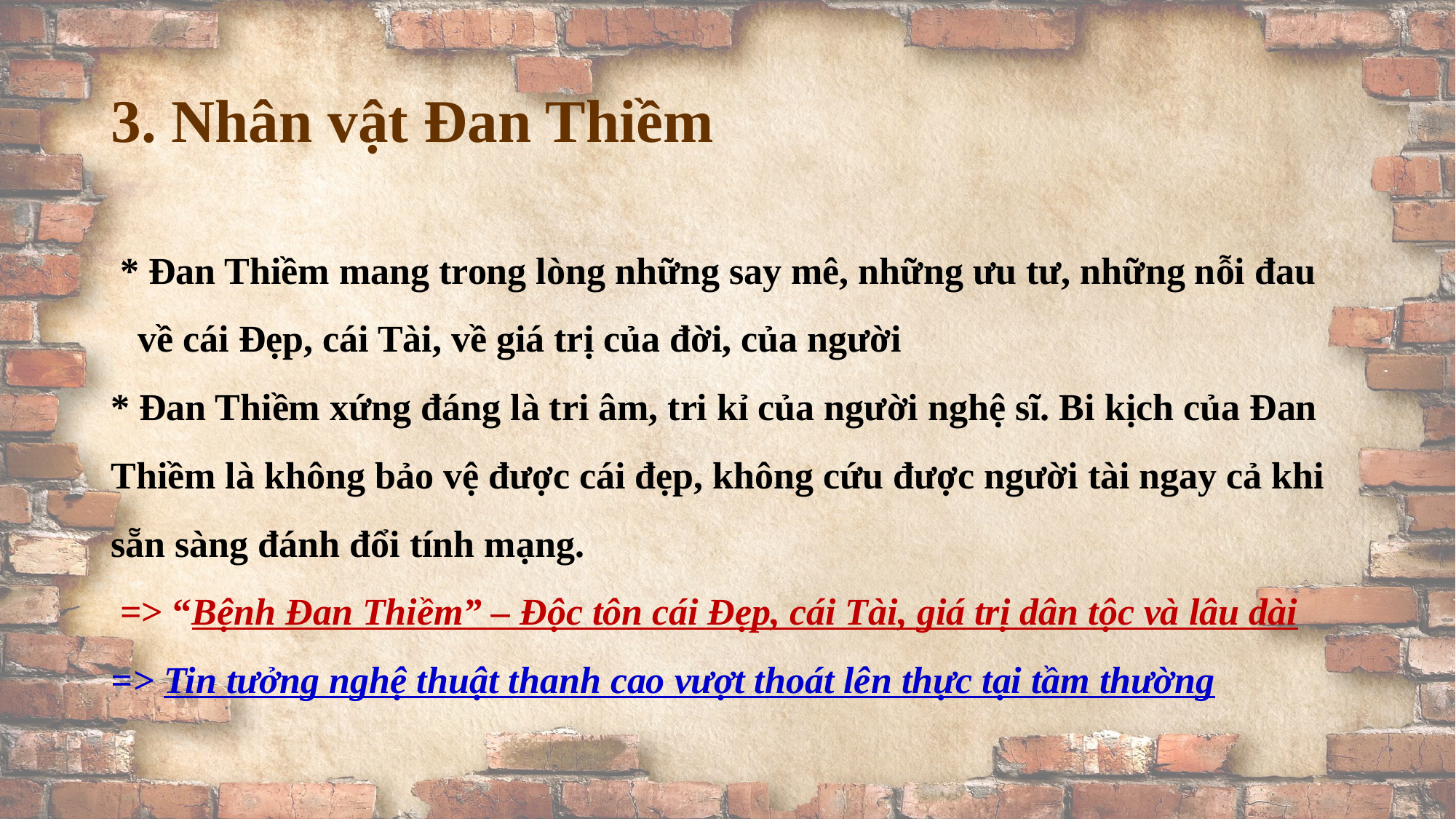

# 3. Nhân vật Đan Thiềm
 * Đan Thiềm mang trong lòng những say mê, những ưu tư, những nỗi đau về cái Đẹp, cái Tài, về giá trị của đời, của người
* Đan Thiềm xứng đáng là tri âm, tri kỉ của người nghệ sĩ. Bi kịch của Đan Thiềm là không bảo vệ được cái đẹp, không cứu được người tài ngay cả khi sẵn sàng đánh đổi tính mạng.
 => “Bệnh Đan Thiềm” – Độc tôn cái Đẹp, cái Tài, giá trị dân tộc và lâu dài
=> Tin tưởng nghệ thuật thanh cao vượt thoát lên thực tại tầm thường